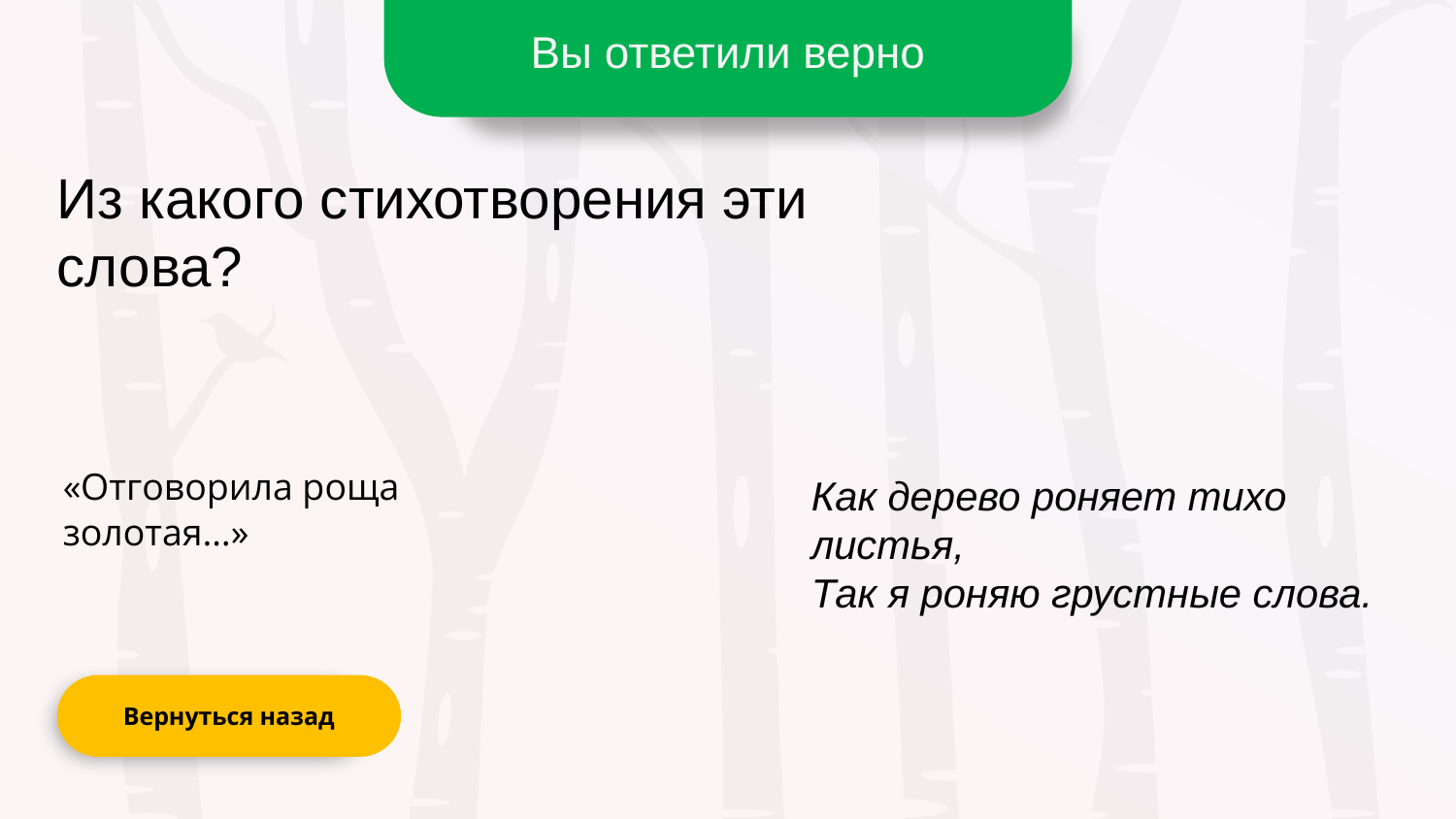

Вы ответили верно
Из какого стихотворения эти слова?
«Отговорила роща
золотая…»
Как дерево роняет тихо листья,
Так я роняю грустные слова.
Вернуться назад